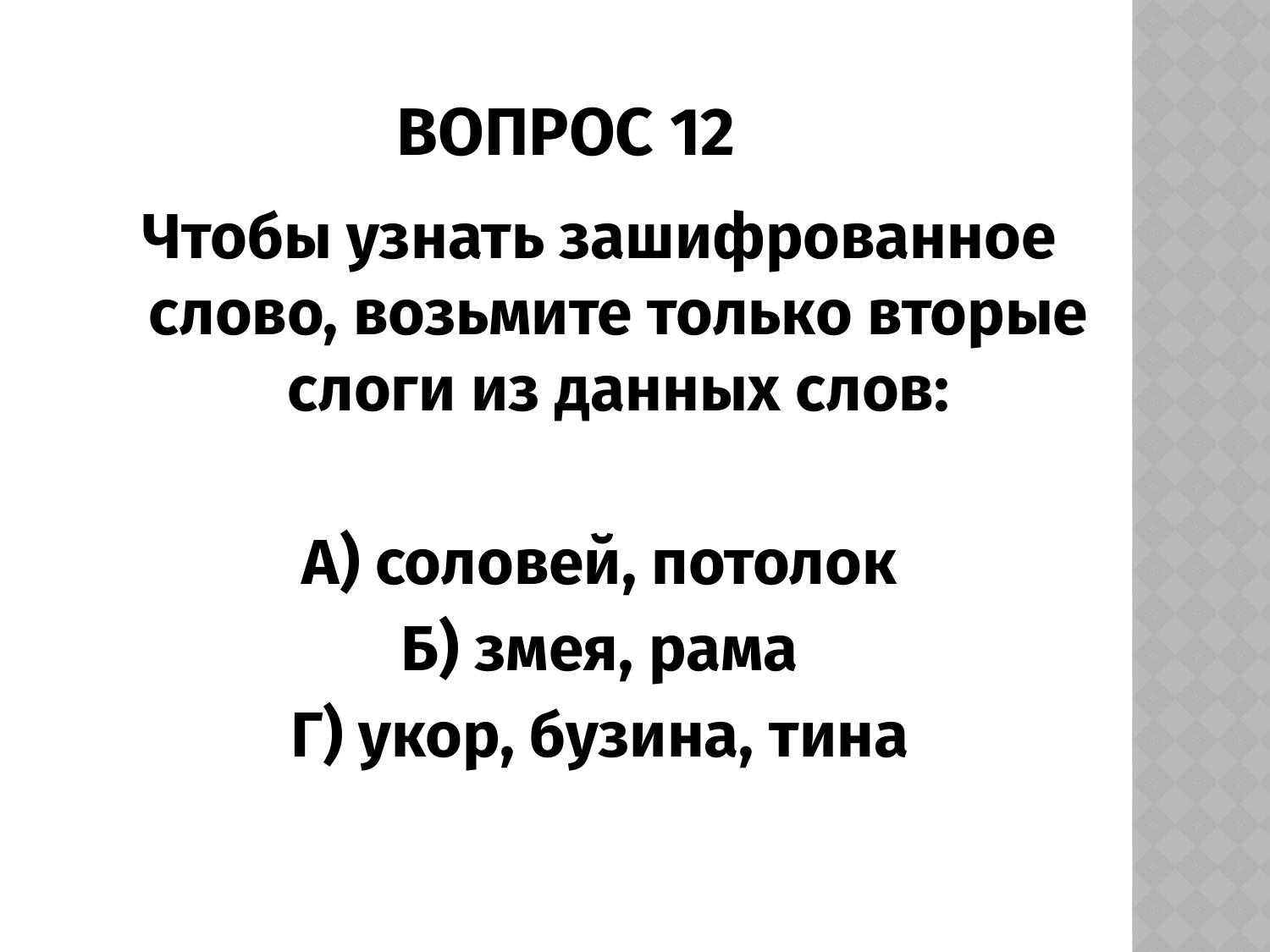

# Вопрос 12
Чтобы узнать зашифрованное слово, возьмите только вторые слоги из данных слов:

А) соловей, потолок
Б) змея, рама
Г) укор, бузина, тина